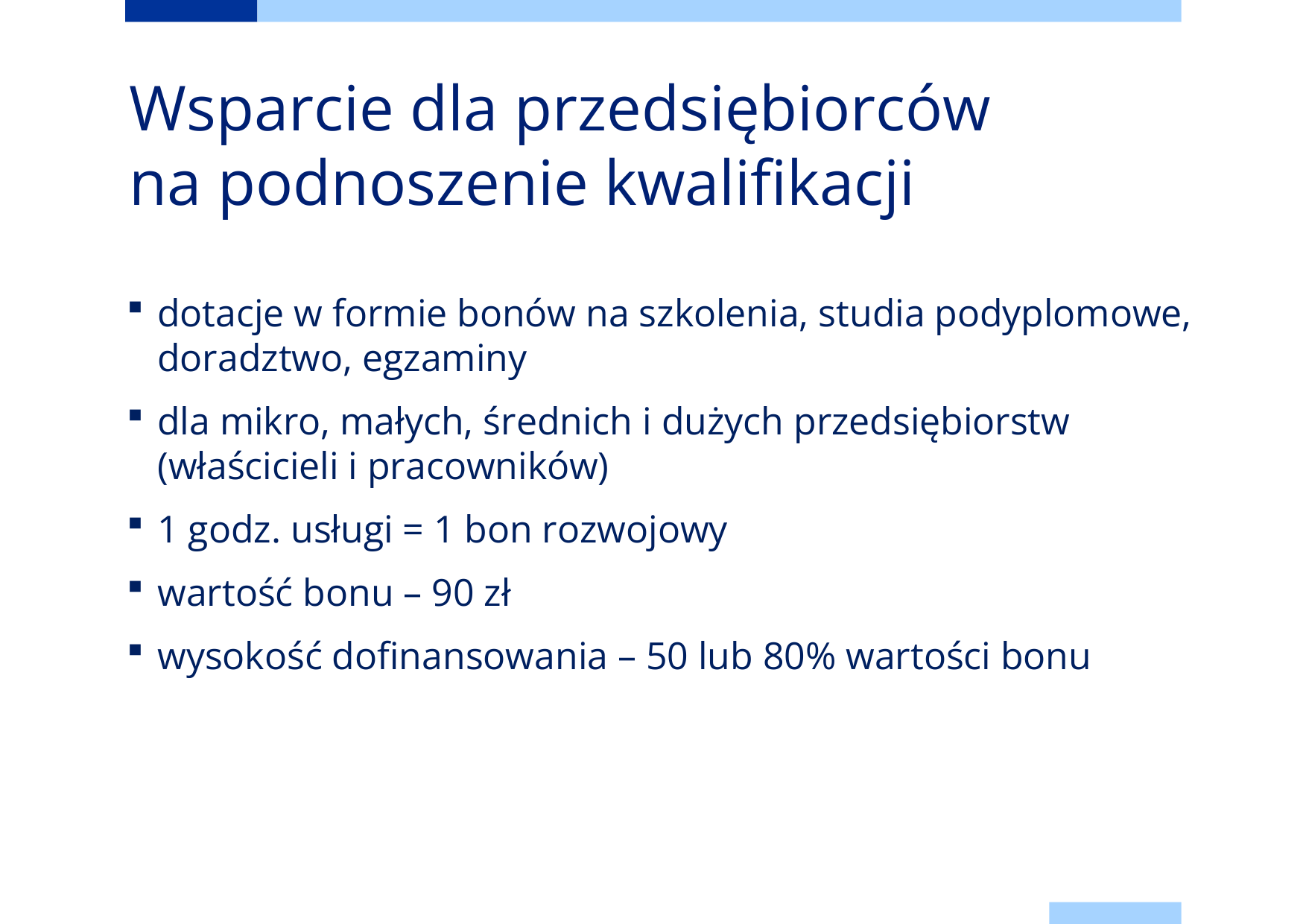

# Wsparcie dla przedsiębiorców na podnoszenie kwalifikacji
dotacje w formie bonów na szkolenia, studia podyplomowe, doradztwo, egzaminy
dla mikro, małych, średnich i dużych przedsiębiorstw (właścicieli i pracowników)
1 godz. usługi = 1 bon rozwojowy
wartość bonu – 90 zł
wysokość dofinansowania – 50 lub 80% wartości bonu